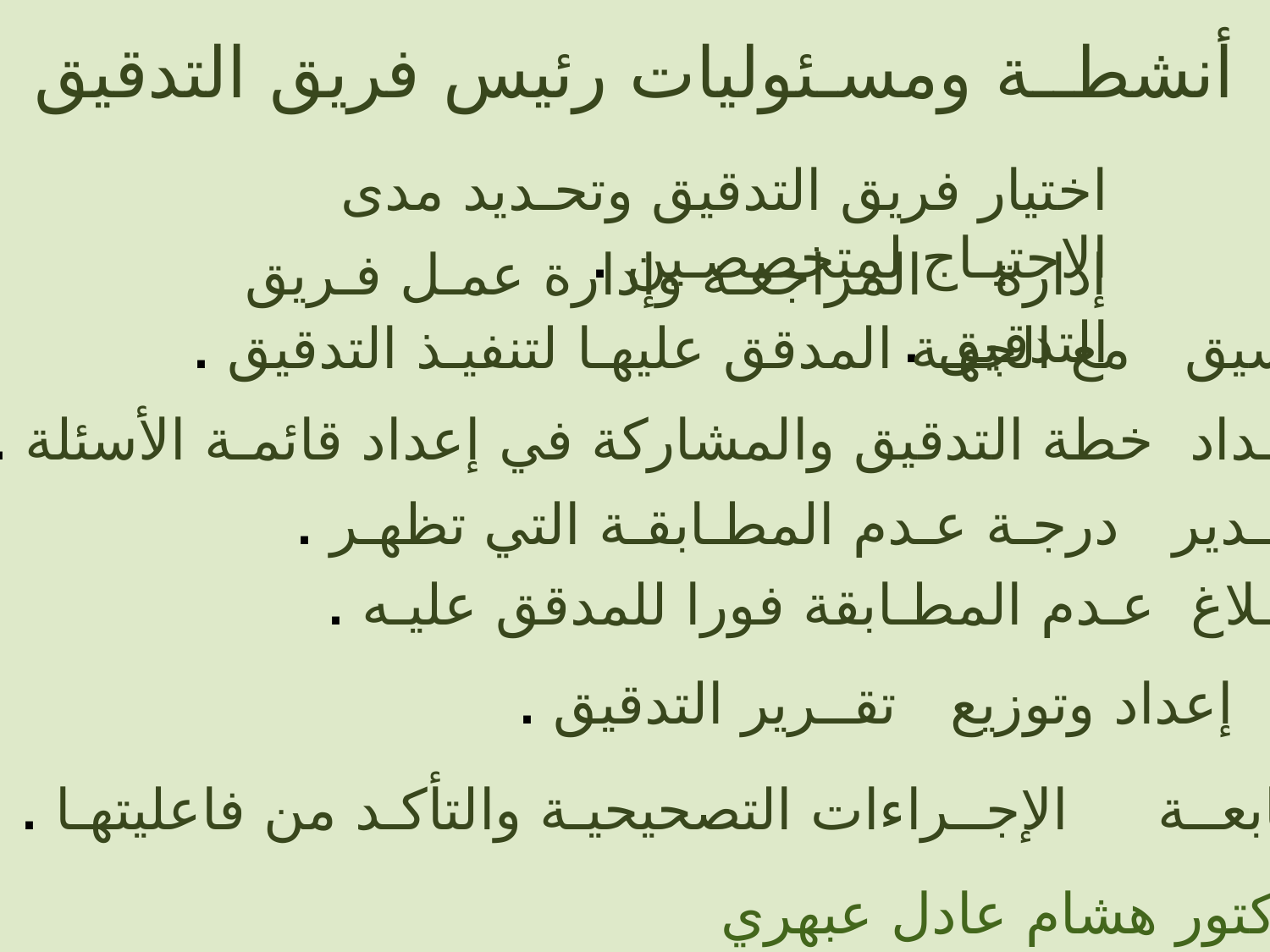

أنشطــة ومسـئوليات رئيس فريق التدقيق
اختيار فريق التدقيق وتحـديد مدى الاحتيـاج لمتخصصـين .
إدارة    المراجعـة وإدارة عمـل فـريق التدقيق .
التنسيق   مع الجهـة المدقق عليهـا لتنفيـذ التدقيق .
إعــداد  خطة التدقيق والمشاركة في إعداد قائمـة الأسئلة .
تقــدير   درجـة عـدم المطـابقـة التي تظهـر .
إبـلاغ  عـدم المطـابقة فورا للمدقق عليـه .
إعداد وتوزيع   تقــرير التدقيق .
متابعــة     الإجــراءات التصحيحيـة والتأكـد من فاعليتهـا .
الدكتور هشام عادل عبهري